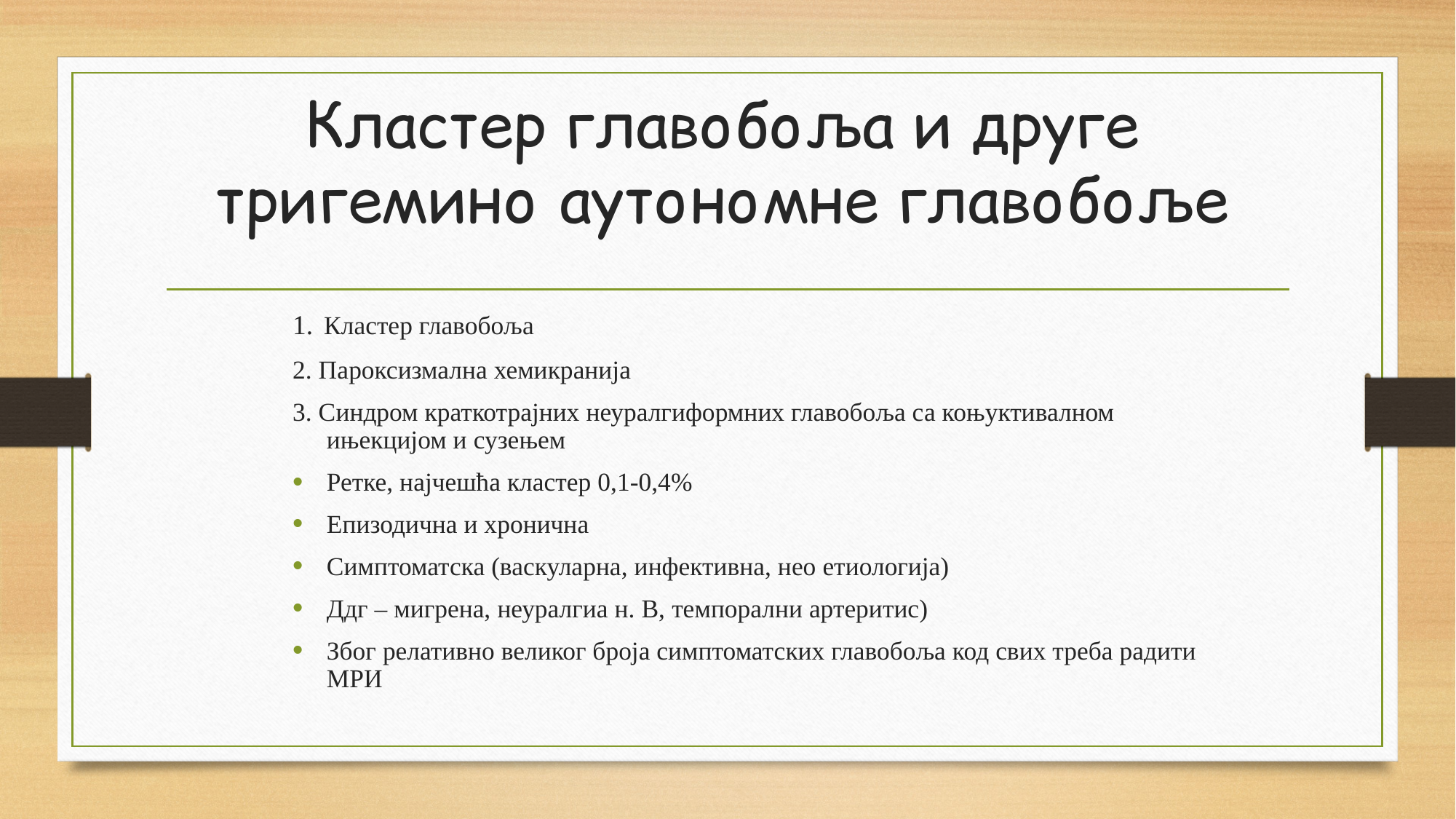

# Кластер главобоља и друге тригемино аутономне главобоље
1. Кластер главобоља
2. Пароксизмална хемикранија
3. Синдром краткотрајних неуралгиформних главобоља са коњуктивалном ињекцијом и сузењем
Ретке, најчешћа кластер 0,1-0,4%
Епизодична и хронична
Симптоматска (васкуларна, инфективна, нео етиологија)
Ддг – мигрена, неуралгиа н. В, темпорални артеритис)
Због релативно великог броја симптоматских главобоља код свих треба радити МРИ